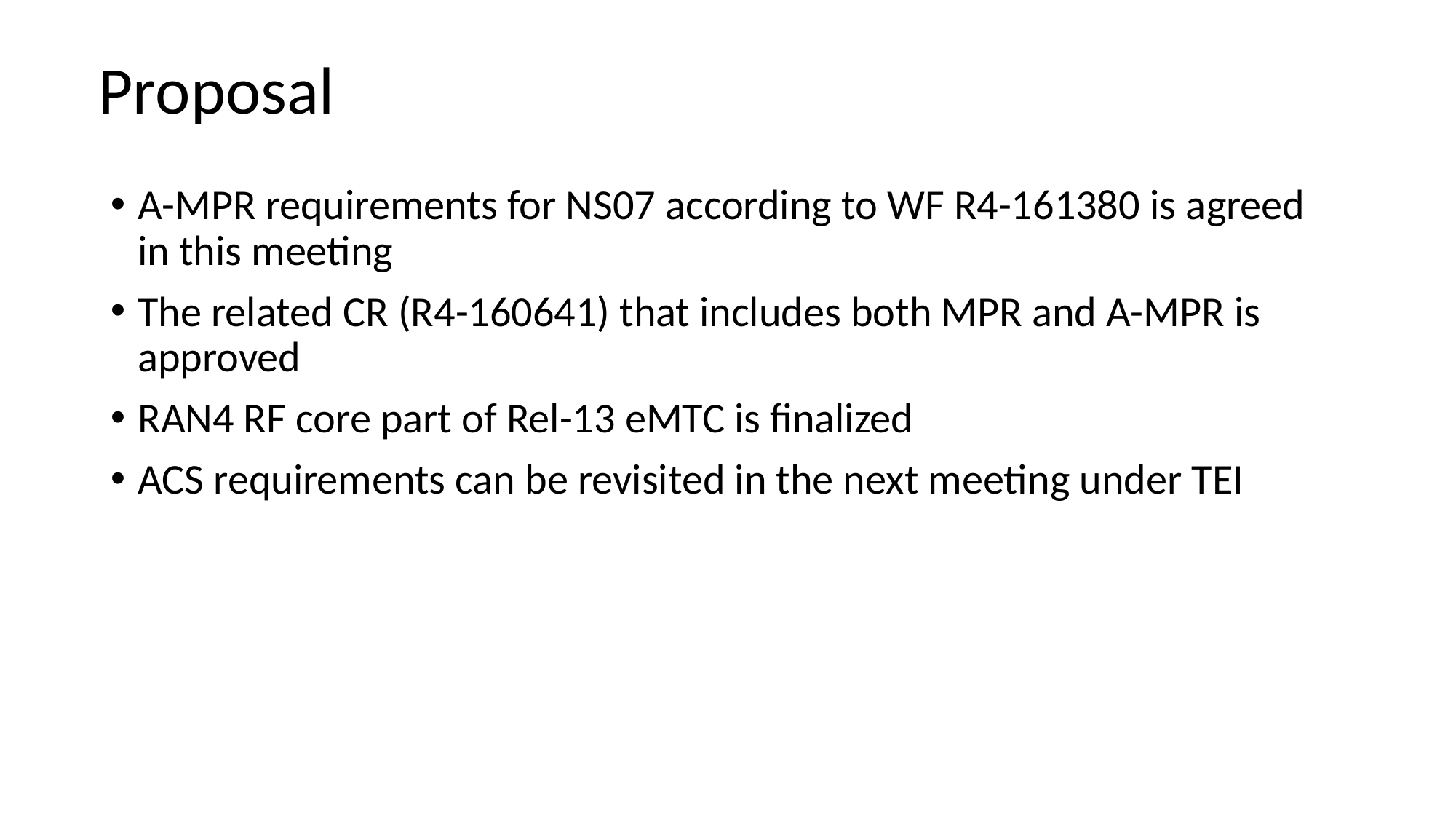

# Proposal
A-MPR requirements for NS07 according to WF R4-161380 is agreed in this meeting
The related CR (R4-160641) that includes both MPR and A-MPR is approved
RAN4 RF core part of Rel-13 eMTC is finalized
ACS requirements can be revisited in the next meeting under TEI